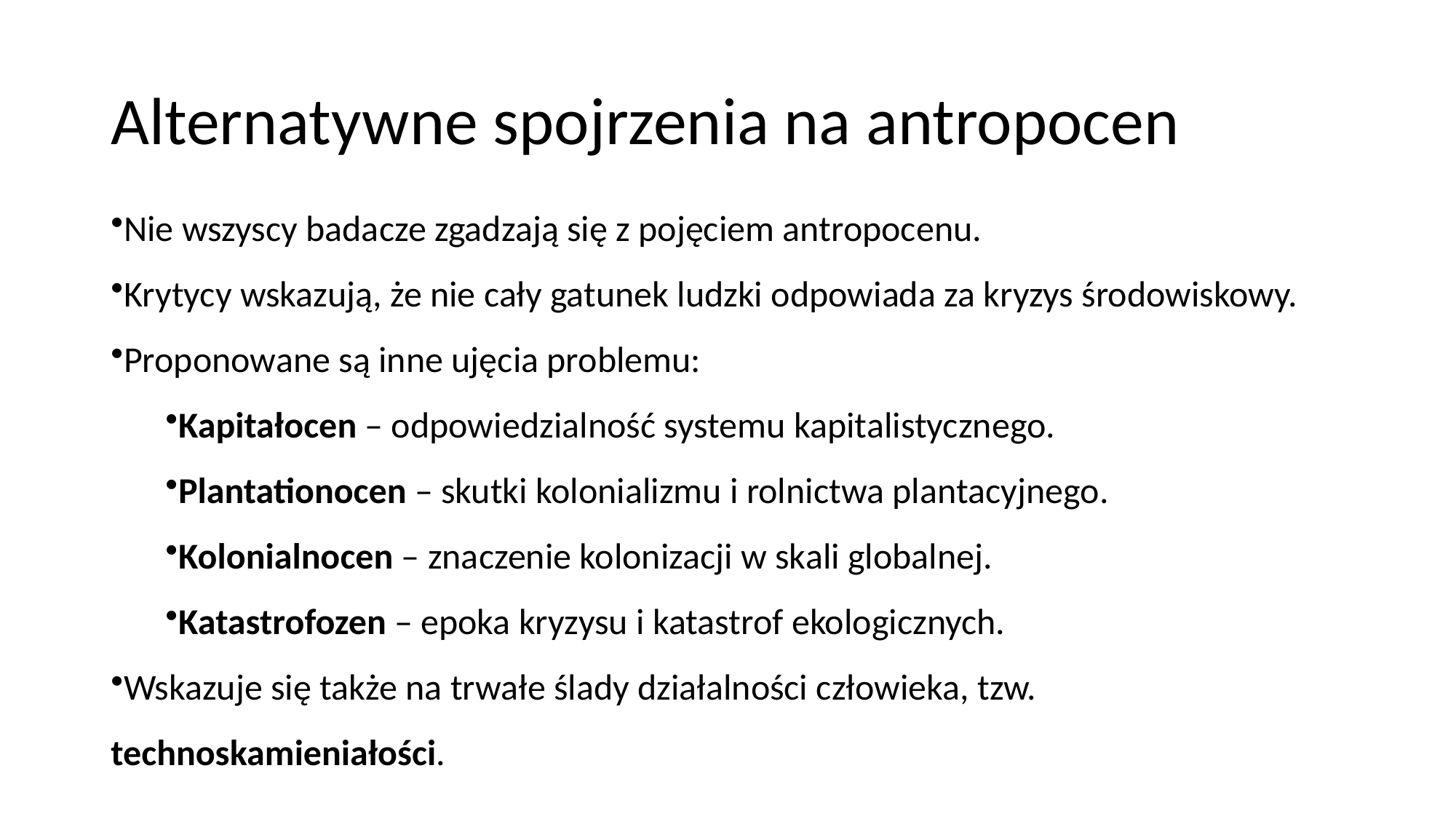

# Alternatywne spojrzenia na antropocen
Nie wszyscy badacze zgadzają się z pojęciem antropocenu.
Krytycy wskazują, że nie cały gatunek ludzki odpowiada za kryzys środowiskowy.
Proponowane są inne ujęcia problemu:
Kapitałocen – odpowiedzialność systemu kapitalistycznego.
Plantationocen – skutki kolonializmu i rolnictwa plantacyjnego.
Kolonialnocen – znaczenie kolonizacji w skali globalnej.
Katastrofozen – epoka kryzysu i katastrof ekologicznych.
Wskazuje się także na trwałe ślady działalności człowieka, tzw. technoskamieniałości.